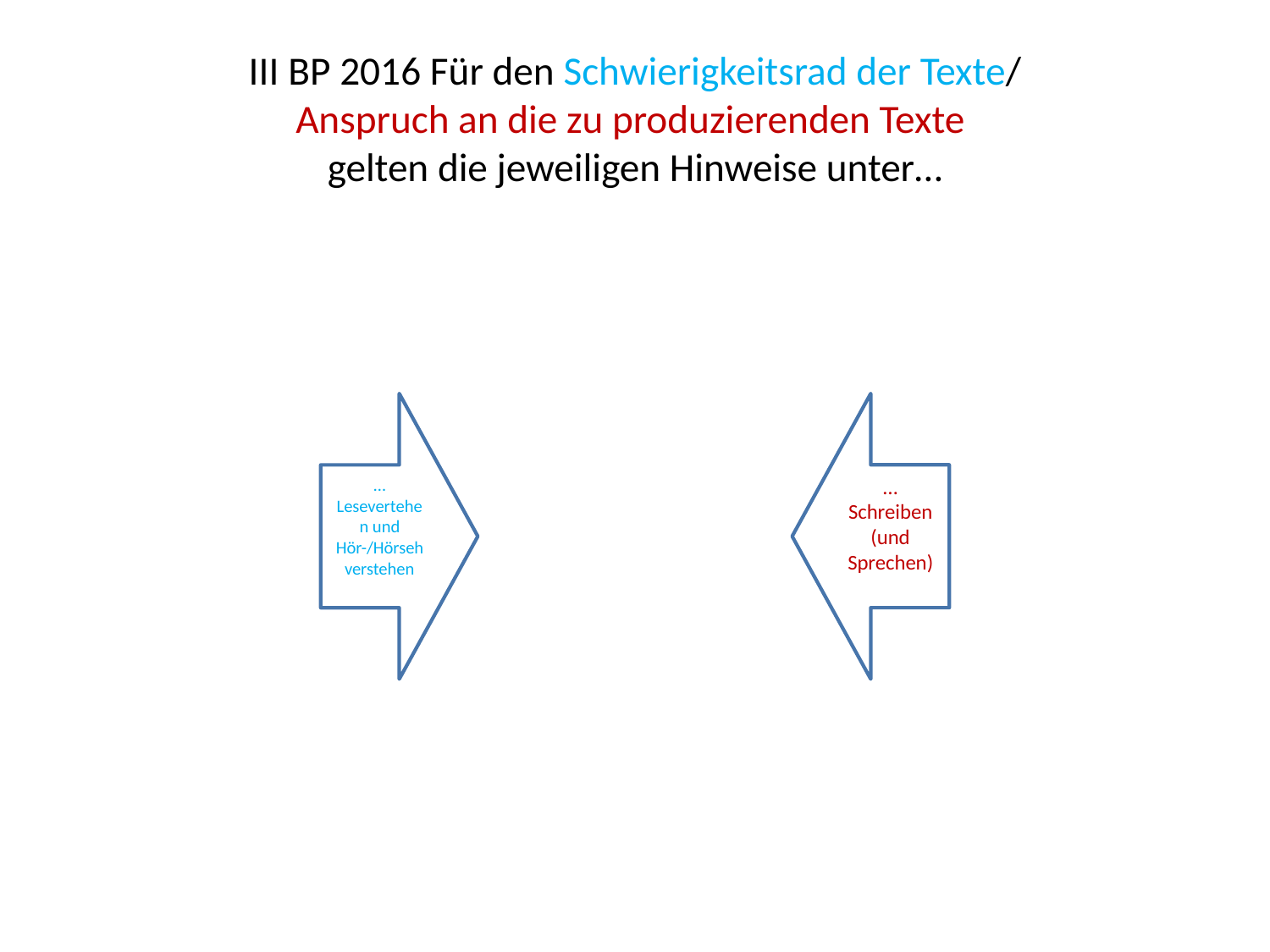

# III BP 2016 Für den Schwierigkeitsrad der Texte/ Anspruch an die zu produzierenden Texte gelten die jeweiligen Hinweise unter…
…Lesevertehen und Hör-/Hörsehverstehen
…Schreiben (und Sprechen)